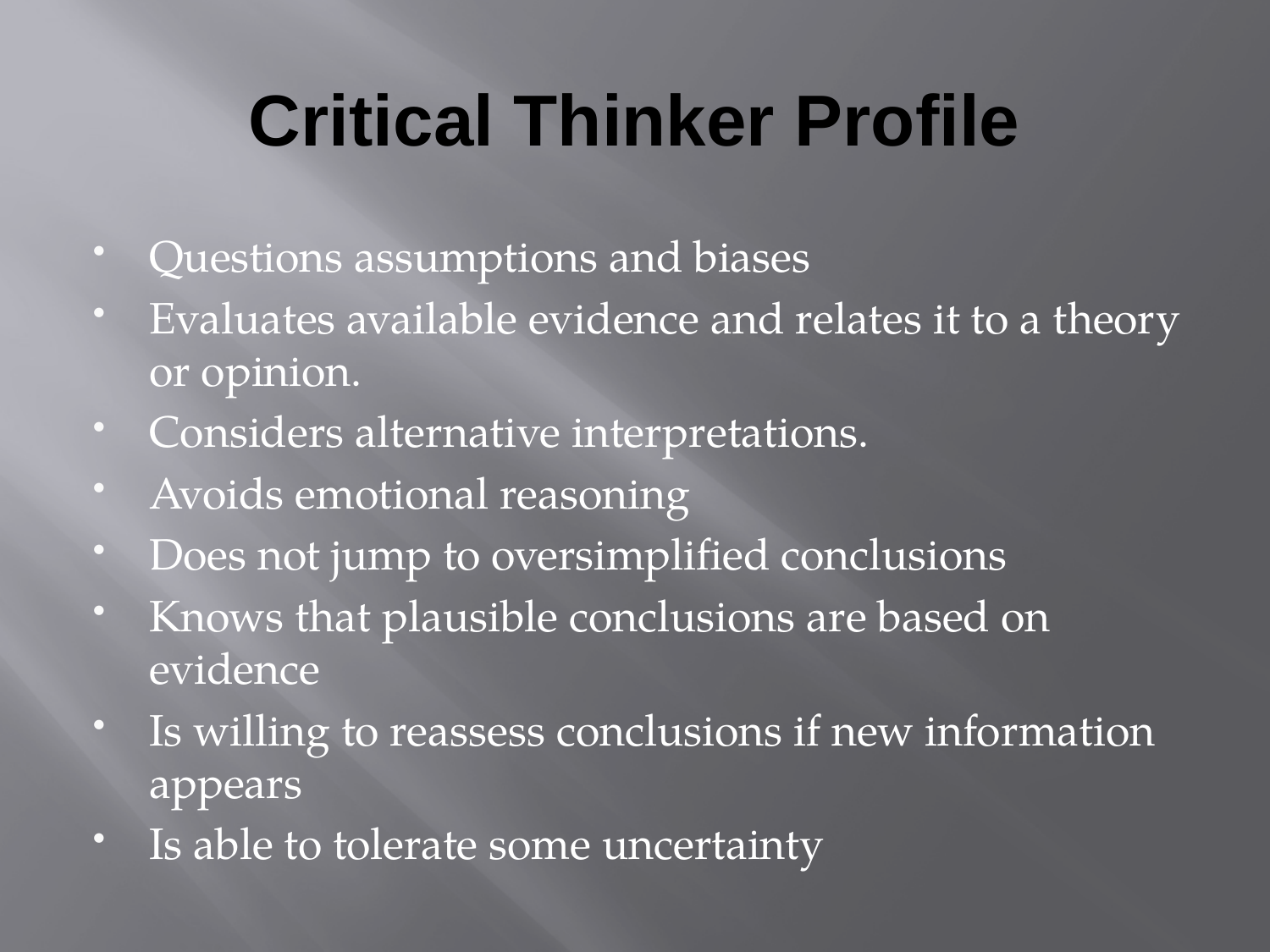

# Critical Thinker Profile
Questions assumptions and biases
Evaluates available evidence and relates it to a theory or opinion.
Considers alternative interpretations.
Avoids emotional reasoning
Does not jump to oversimplified conclusions
Knows that plausible conclusions are based on evidence
Is willing to reassess conclusions if new information appears
Is able to tolerate some uncertainty